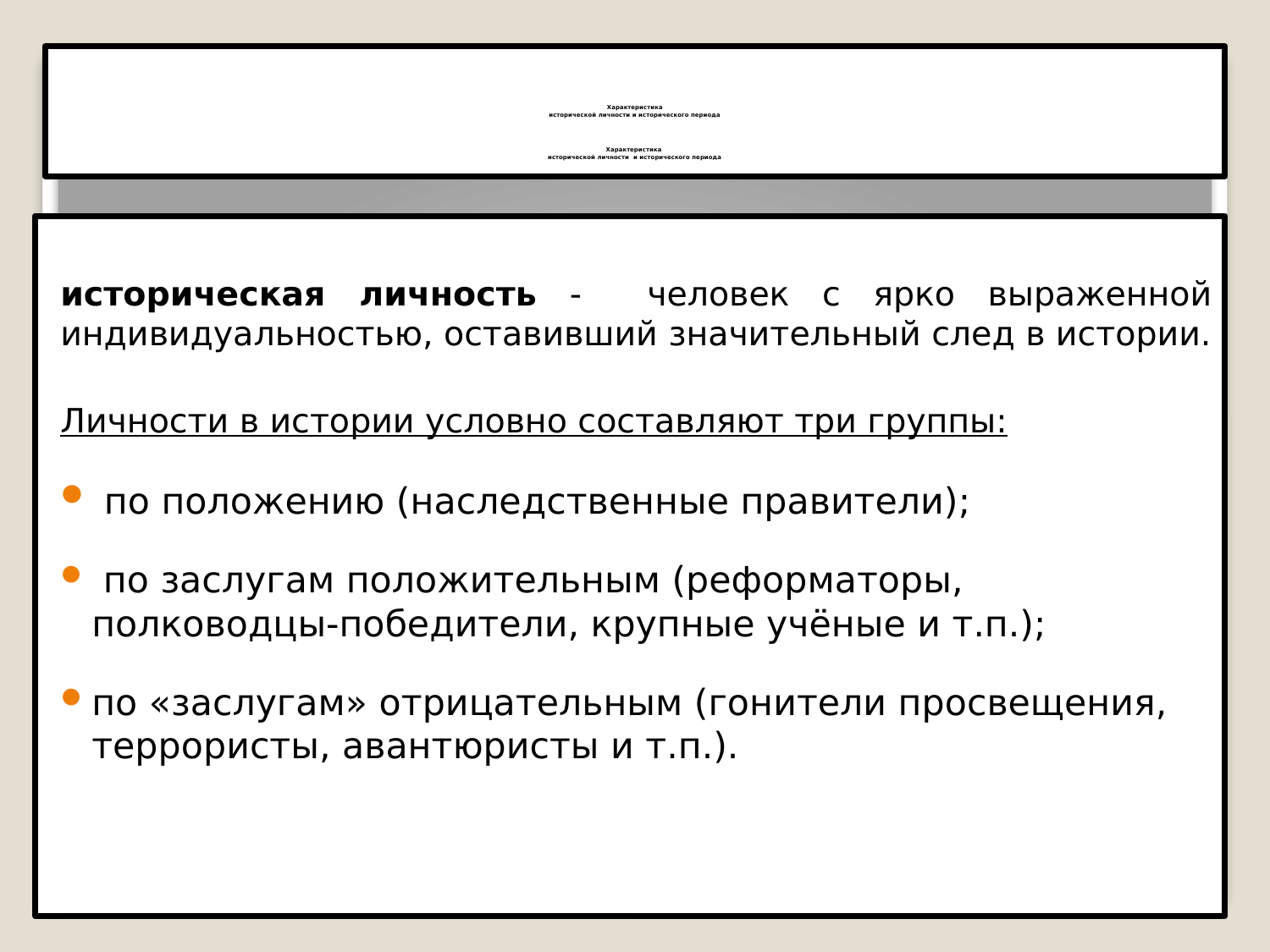

# Характеристика исторической личности и исторического периода Характеристика исторической личности  и исторического периода

историческая личность -  человек с ярко выраженной индивидуальностью, оставивший значительный след в истории.

Личности в истории условно составляют три группы:

 по положению (наследственные правители);

 по заслугам положительным (реформаторы, полководцы-победители, крупные учёные и т.п.);

по «заслугам» отрицательным (гонители просвещения, террористы, авантюристы и т.п.).